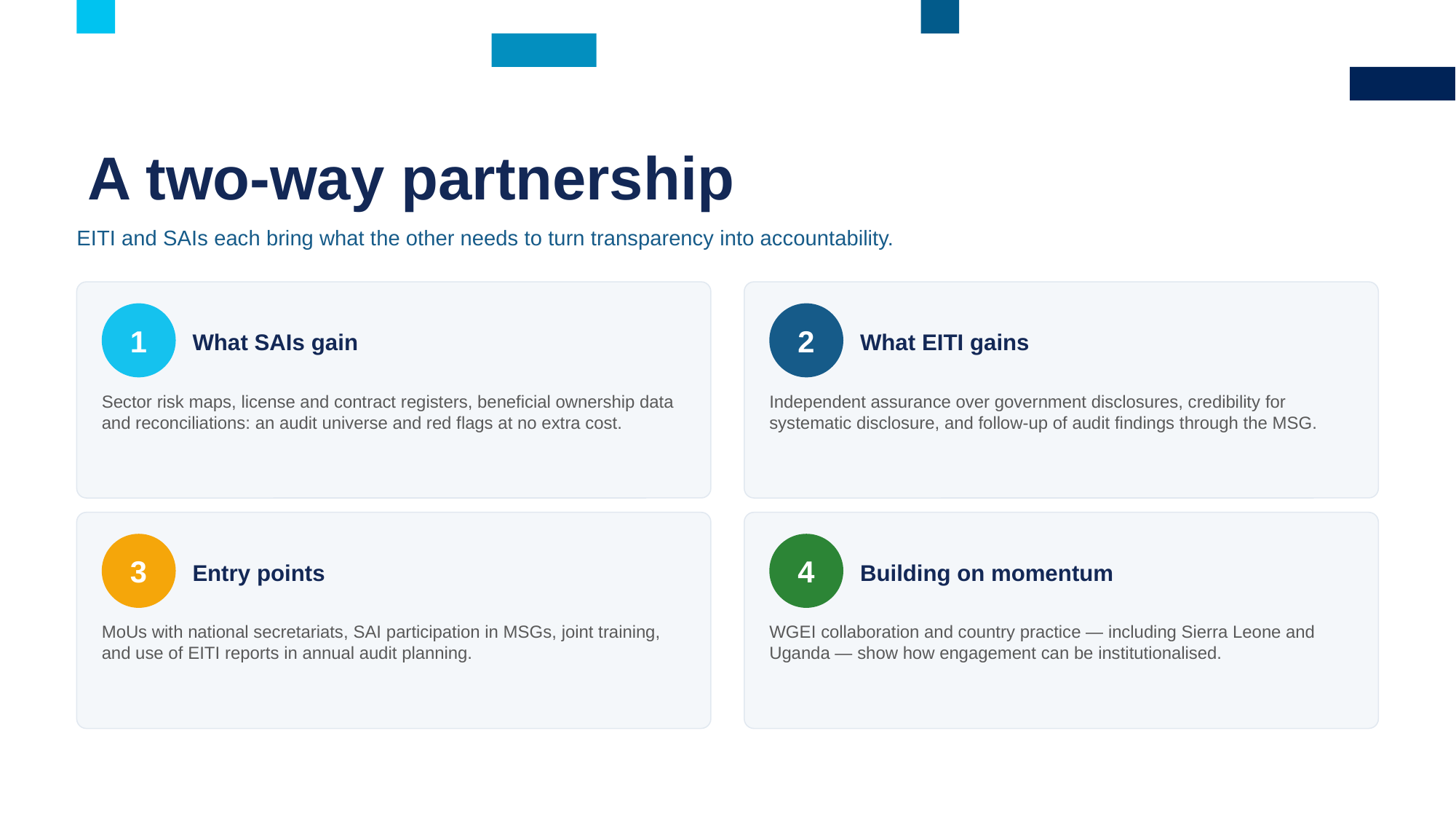

# A two-way partnership
EITI and SAIs each bring what the other needs to turn transparency into accountability.

1
2
What SAIs gain
What EITI gains
Sector risk maps, license and contract registers, beneficial ownership data and reconciliations: an audit universe and red flags at no extra cost.
Independent assurance over government disclosures, credibility for systematic disclosure, and follow-up of audit findings through the MSG.

3
4
Entry points
Building on momentum
MoUs with national secretariats, SAI participation in MSGs, joint training, and use of EITI reports in annual audit planning.
WGEI collaboration and country practice — including Sierra Leone and Uganda — show how engagement can be institutionalised.